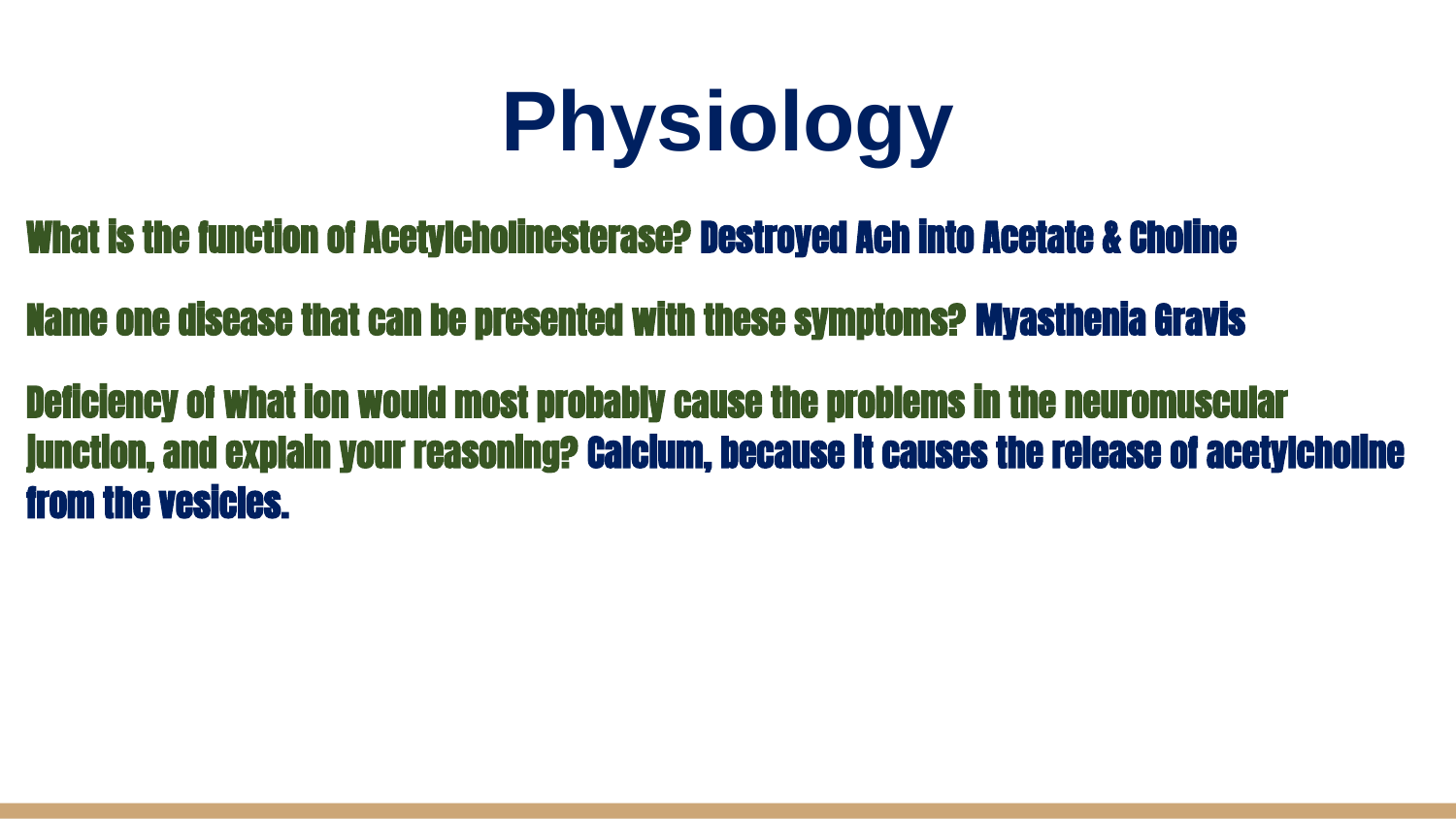

# Physiology
What is the function of Acetylcholinesterase? Destroyed Ach into Acetate & Choline
Name one disease that can be presented with these symptoms? Myasthenia Gravis
Deficiency of what ion would most probably cause the problems in the neuromuscular junction, and explain your reasoning? Calcium, because it causes the release of acetylcholine from the vesicles.